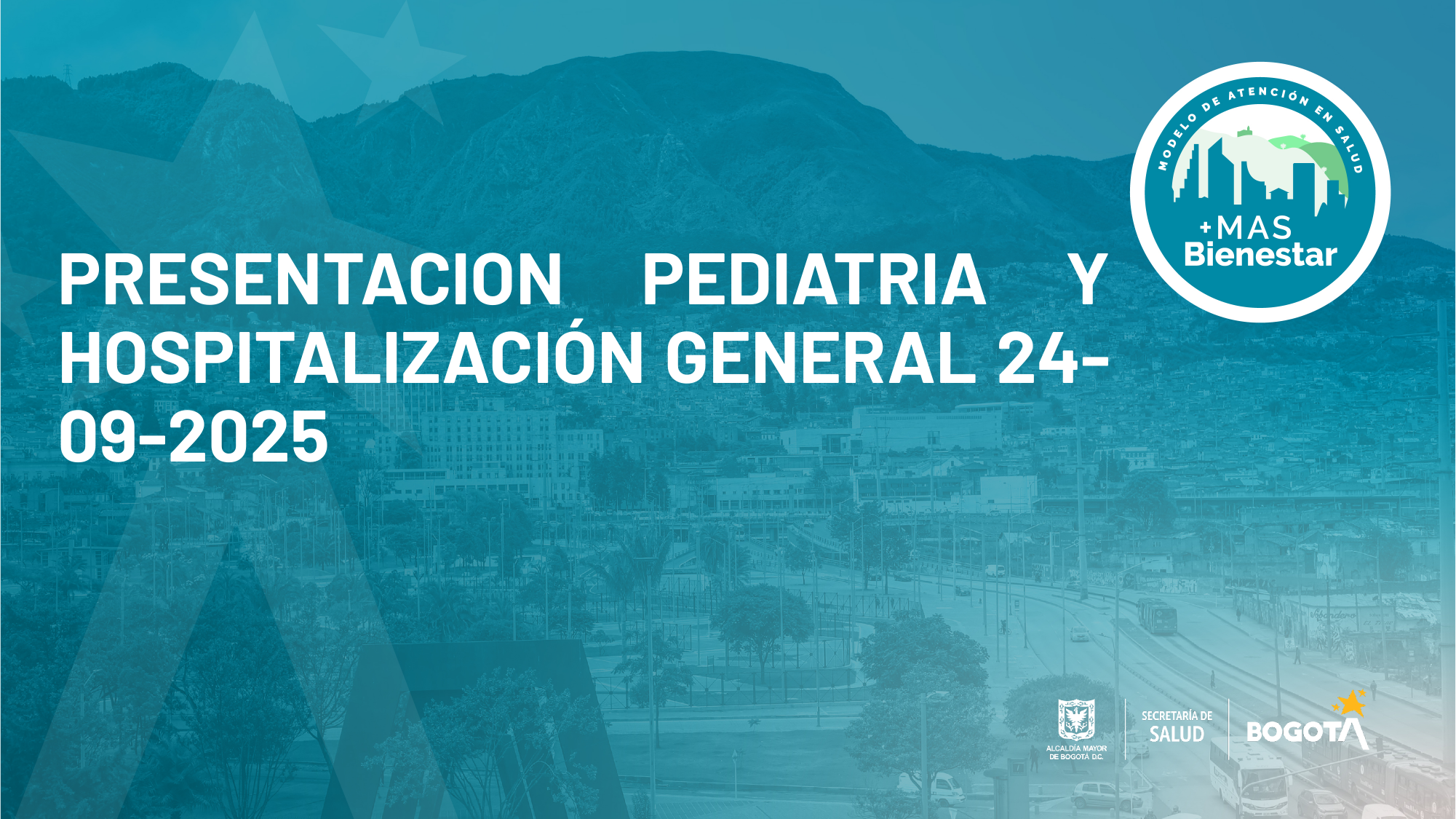

# PRESENTACION PEDIATRIA Y HOSPITALIZACIÓN GENERAL 24-09-2025